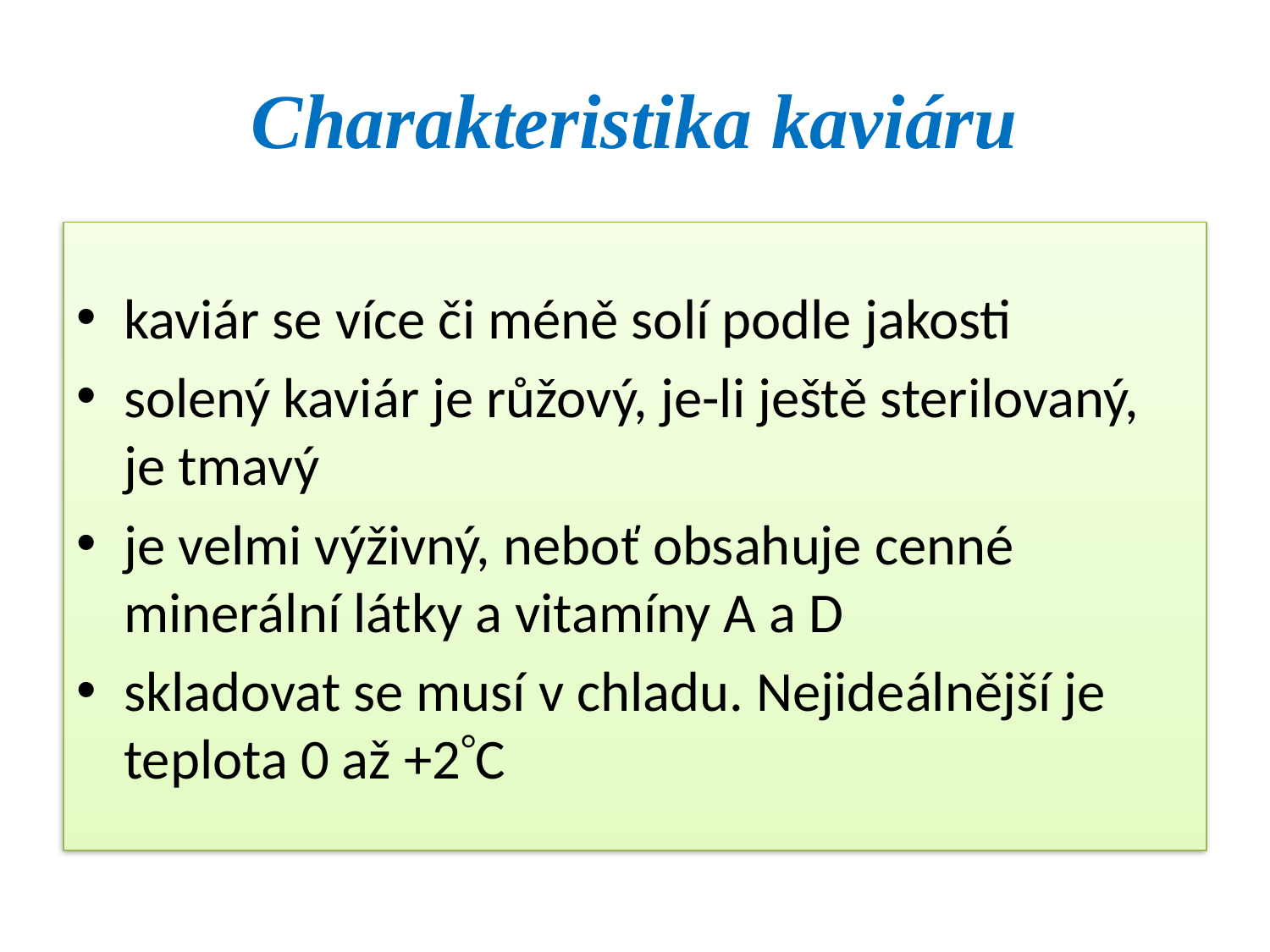

# Charakteristika kaviáru
kaviár se více či méně solí podle jakosti
solený kaviár je růžový, je-li ještě sterilovaný, je tmavý
je velmi výživný, neboť obsahuje cenné minerální látky a vitamíny A a D
skladovat se musí v chladu. Nejideálnější je teplota 0 až +2°C